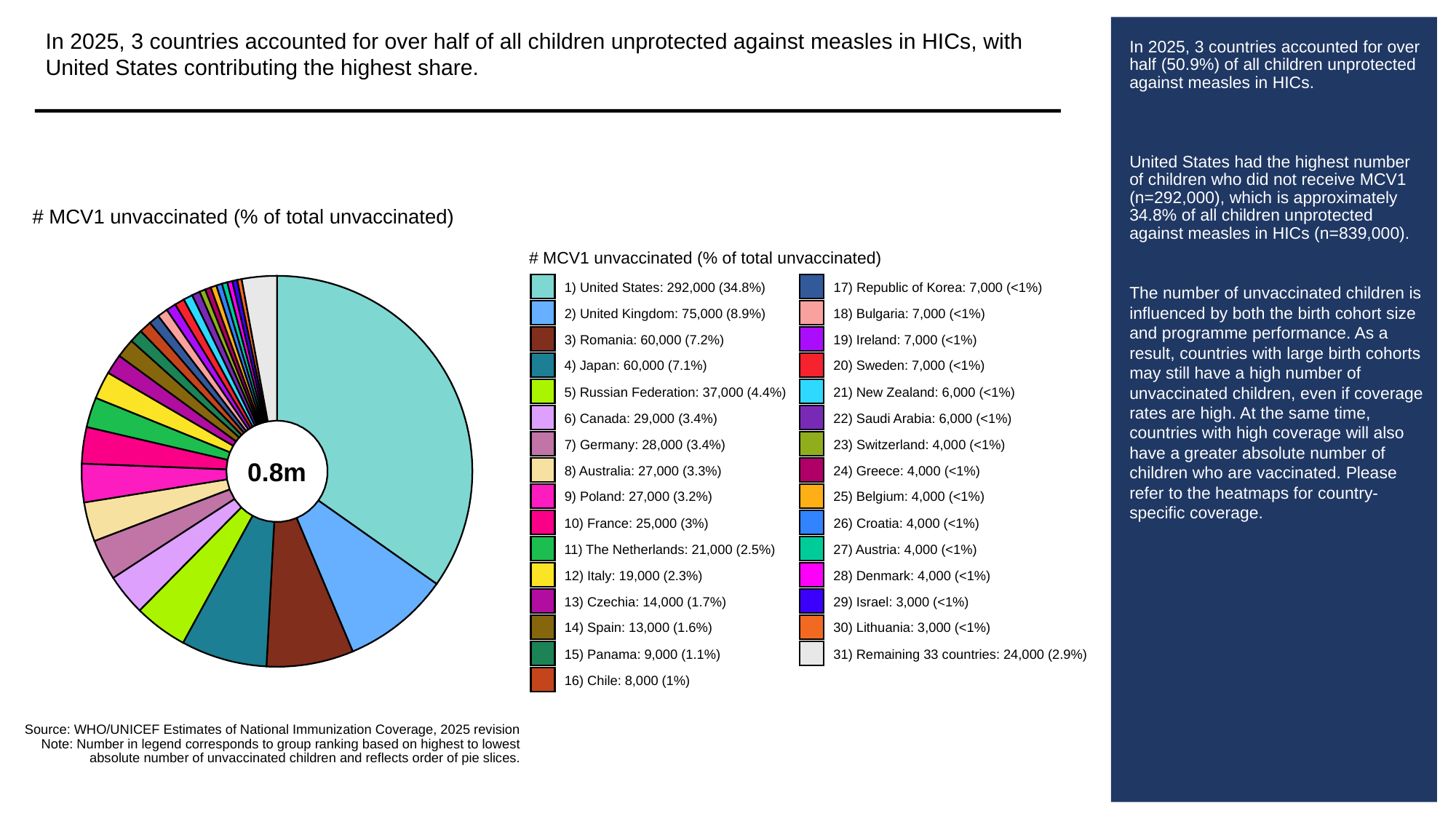

In 2025, 3 countries accounted for over half of all children unprotected against measles in HICs, with United States contributing the highest share.
# In 2025, 3 countries accounted for over half (50.9%) of all children unprotected against measles in HICs.

United States had the highest number of children who did not receive MCV1 (n=292,000), which is approximately 34.8% of all children unprotected against measles in HICs (n=839,000).

The number of unvaccinated children is influenced by both the birth cohort size and programme performance. As a result, countries with large birth cohorts may still have a high number of unvaccinated children, even if coverage rates are high. At the same time, countries with high coverage will also have a greater absolute number of children who are vaccinated. Please refer to the heatmaps for country-specific coverage.

# MCV1 unvaccinated (% of total unvaccinated)
# MCV1 unvaccinated (% of total unvaccinated)

1) United States: 292,000 (34.8%)
17) Republic of Korea: 7,000 (<1%)

2) United Kingdom: 75,000 (8.9%)
18) Bulgaria: 7,000 (<1%)

3) Romania: 60,000 (7.2%)
19) Ireland: 7,000 (<1%)

4) Japan: 60,000 (7.1%)
20) Sweden: 7,000 (<1%)

5) Russian Federation: 37,000 (4.4%)
21) New Zealand: 6,000 (<1%)

6) Canada: 29,000 (3.4%)
22) Saudi Arabia: 6,000 (<1%)

7) Germany: 28,000 (3.4%)
23) Switzerland: 4,000 (<1%)

0.8m

8) Australia: 27,000 (3.3%)
24) Greece: 4,000 (<1%)

9) Poland: 27,000 (3.2%)
25) Belgium: 4,000 (<1%)

10) France: 25,000 (3%)
26) Croatia: 4,000 (<1%)

11) The Netherlands: 21,000 (2.5%)
27) Austria: 4,000 (<1%)

12) Italy: 19,000 (2.3%)
28) Denmark: 4,000 (<1%)

13) Czechia: 14,000 (1.7%)
29) Israel: 3,000 (<1%)

14) Spain: 13,000 (1.6%)
30) Lithuania: 3,000 (<1%)

15) Panama: 9,000 (1.1%)
31) Remaining 33 countries: 24,000 (2.9%)

16) Chile: 8,000 (1%)
Source: WHO/UNICEF Estimates of National Immunization Coverage, 2025 revision
Note: Number in legend corresponds to group ranking based on highest to lowest
absolute number of unvaccinated children and reflects order of pie slices.